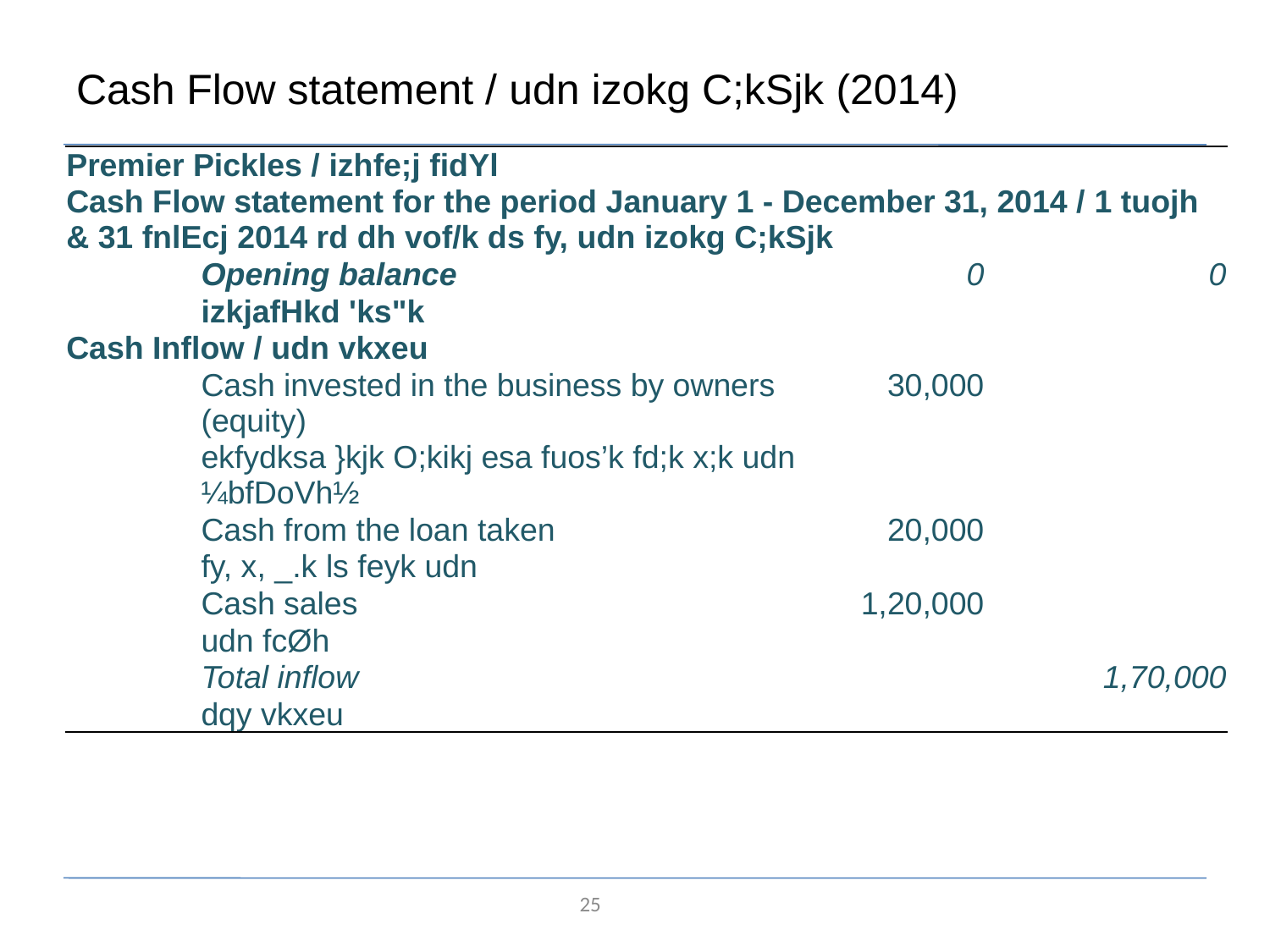

# Cash Flow statement / udn izokg C;kSjk (2014)
| Premier Pickles / izhfe;j fidYl |  |  |  |
| --- | --- | --- | --- |
| Cash Flow statement for the period January 1 - December 31, 2014 / 1 tuojh & 31 fnlEcj 2014 rd dh vof/k ds fy, udn izokg C;kSjk |  |  |  |
|  | Opening balance | 0 | 0 |
|  | izkjafHkd 'ks"k |  |  |
| Cash Inflow / udn vkxeu |  |  |  |
|  | Cash invested in the business by owners (equity) | 30,000 |  |
|  | ekfydksa }kjk O;kikj esa fuos’k fd;k x;k udn ¼bfDoVh½ |  |  |
|  | Cash from the loan taken | 20,000 |  |
|  | fy, x, \_.k ls feyk udn |  |  |
|  | Cash sales | 1,20,000 |  |
|  | udn fcØh |  |  |
|  | Total inflow |  | 1,70,000 |
|  | dqy vkxeu |  |  |
25